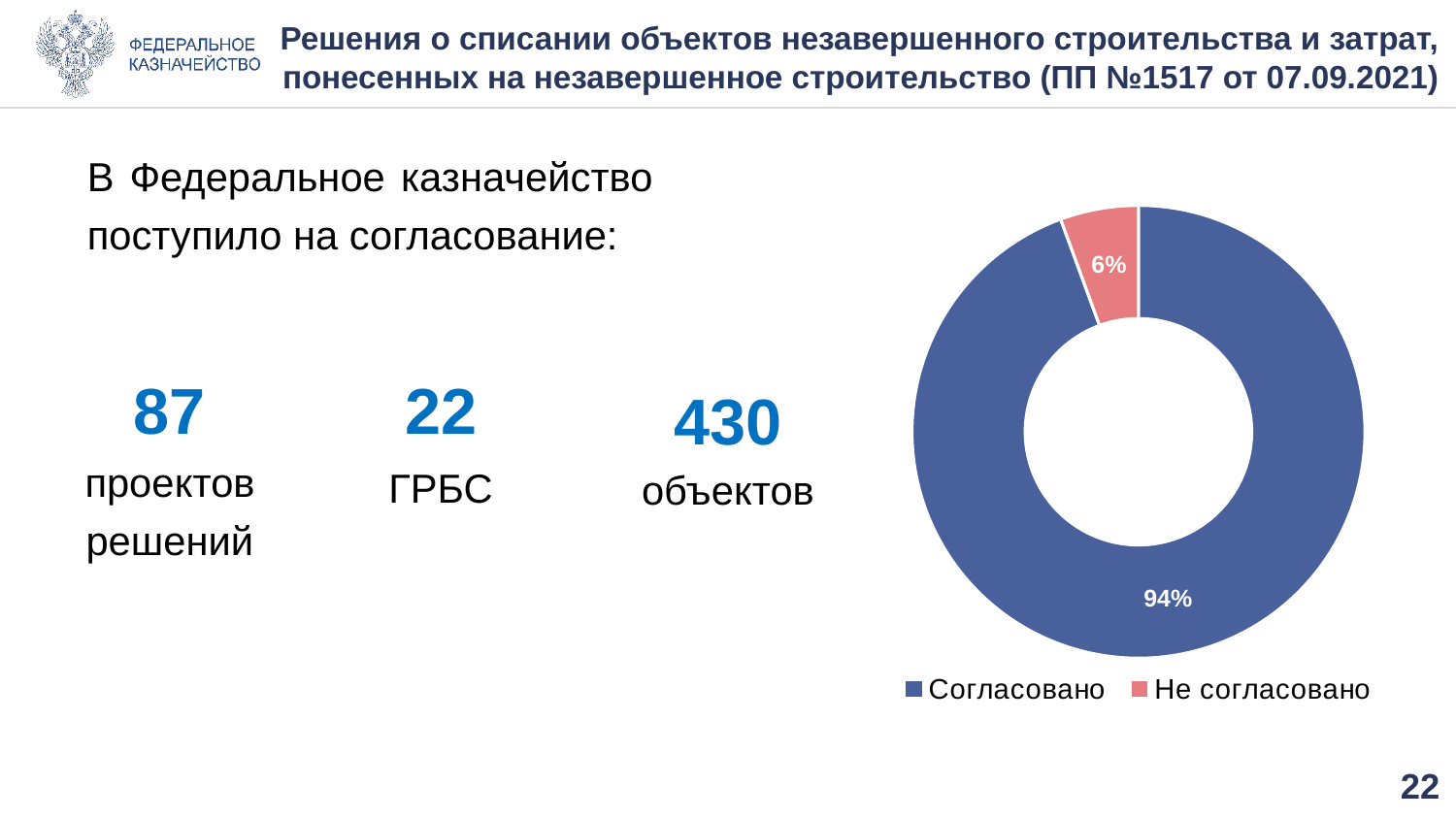

# Решения о списании объектов незавершенного строительства и затрат, понесенных на незавершенное строительство (ПП №1517 от 07.09.2021)
В Федеральное казначейство поступило на согласование:

### Chart

| Category | Продажи |
|---|---|
| Согласовано | 406.0 |
| Не согласовано | 24.0 |
87
22
430
проектов решений
ГРБС
объектов
22